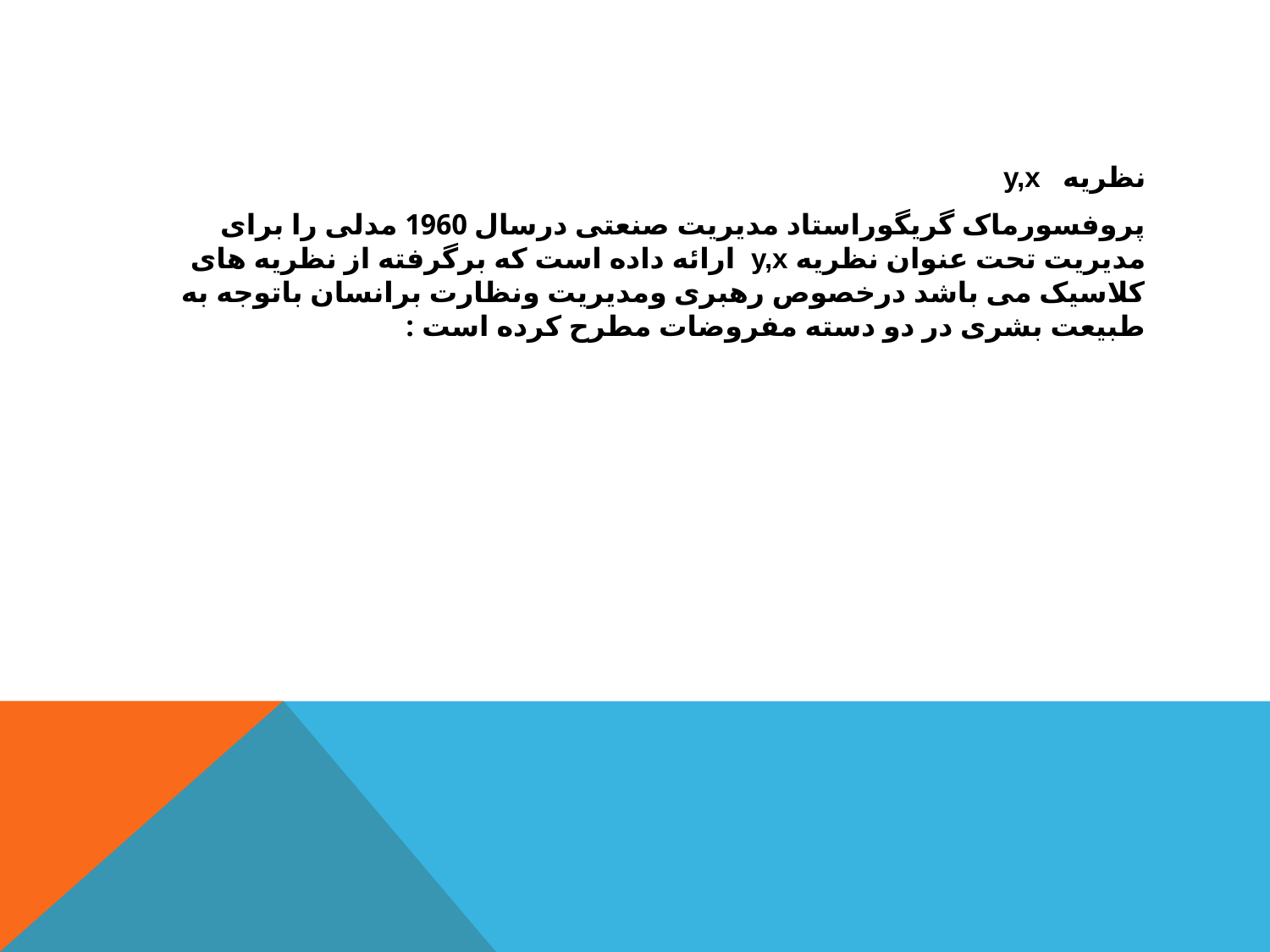

نظریه   y,x
پروفسورماک گریگوراستاد مدیریت صنعتی درسال 1960 مدلی را برای مدیریت تحت عنوان نظریه y,x  ارائه داده است که برگرفته از نظریه های کلاسیک می باشد درخصوص رهبری ومدیریت ونظارت برانسان باتوجه به طبیعت بشری در دو دسته مفروضات مطرح کرده است :